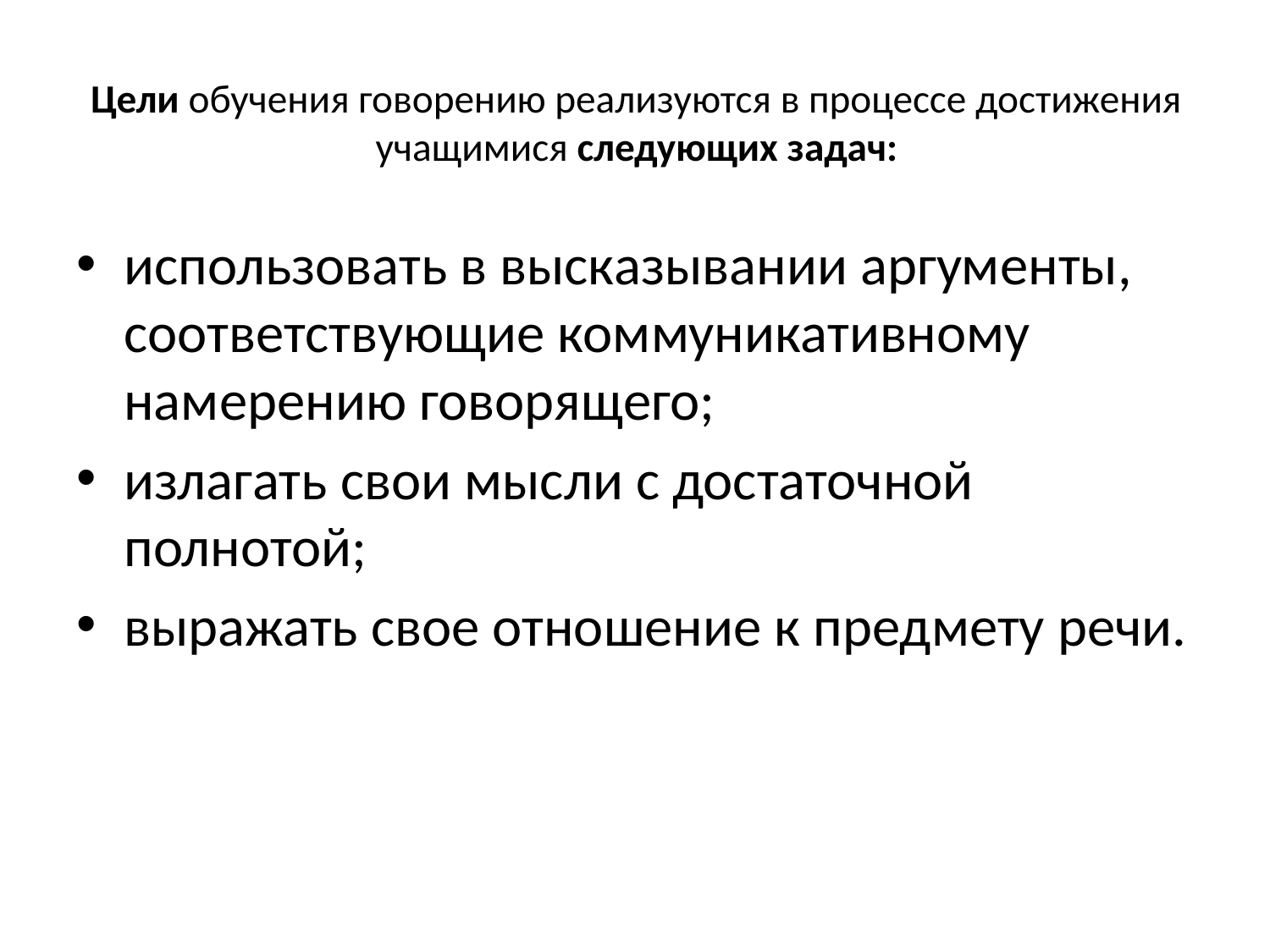

# Цели обучения говорению реализуются в процессе достижения учащимися следующих задач:
использовать в высказывании аргументы, соответствующие коммуникативному намерению говорящего;
излагать свои мысли с достаточной полнотой;
выражать свое отношение к предмету речи.